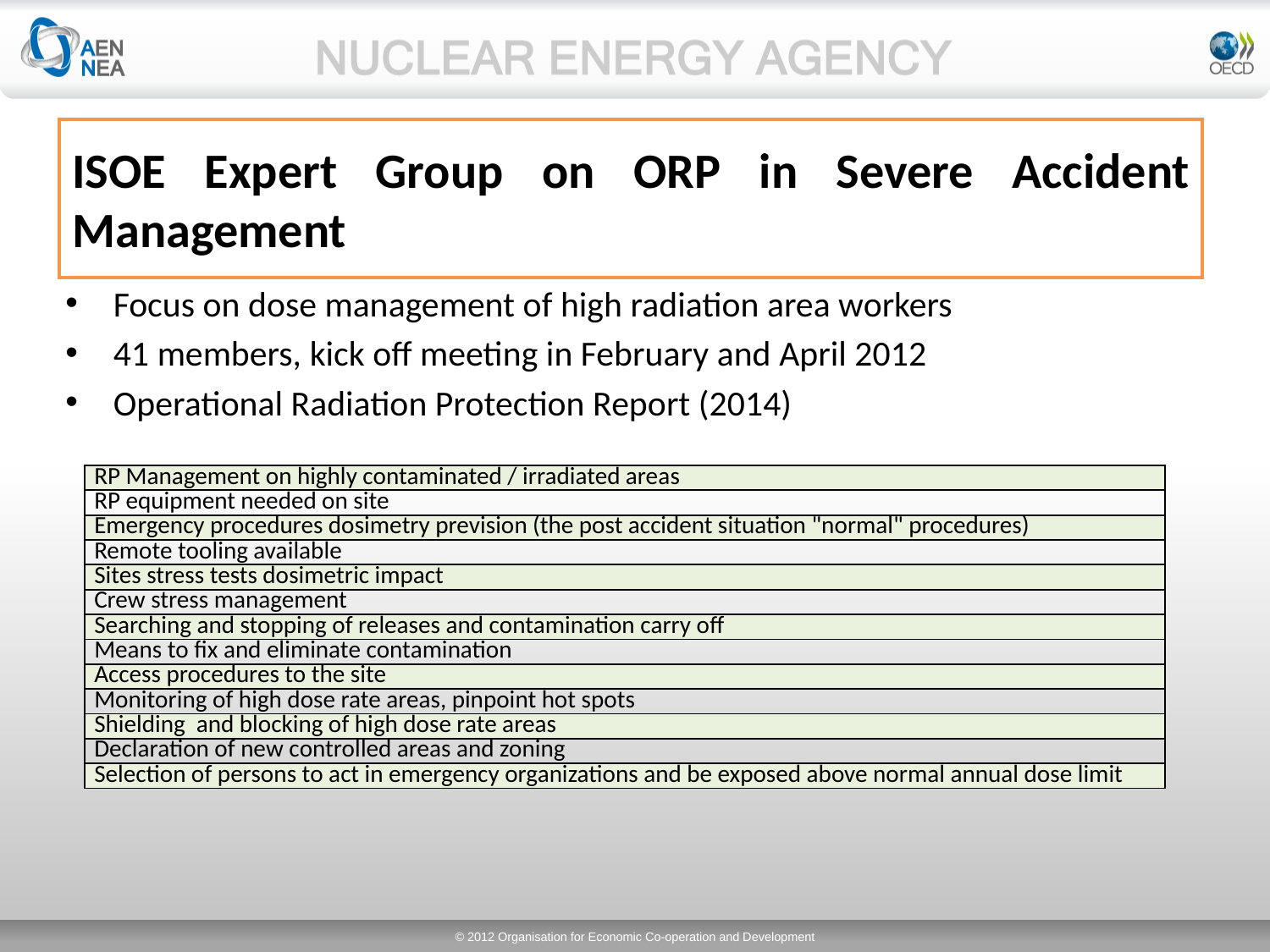

# ISOE Expert Group on ORP in Severe Accident Management
Focus on dose management of high radiation area workers
41 members, kick off meeting in February and April 2012
Operational Radiation Protection Report (2014)
| RP Management on highly contaminated / irradiated areas |
| --- |
| RP equipment needed on site |
| Emergency procedures dosimetry prevision (the post accident situation "normal" procedures) |
| Remote tooling available |
| Sites stress tests dosimetric impact |
| Crew stress management |
| Searching and stopping of releases and contamination carry off |
| Means to fix and eliminate contamination |
| Access procedures to the site |
| Monitoring of high dose rate areas, pinpoint hot spots |
| Shielding  and blocking of high dose rate areas |
| Declaration of new controlled areas and zoning |
| Selection of persons to act in emergency organizations and be exposed above normal annual dose limit |